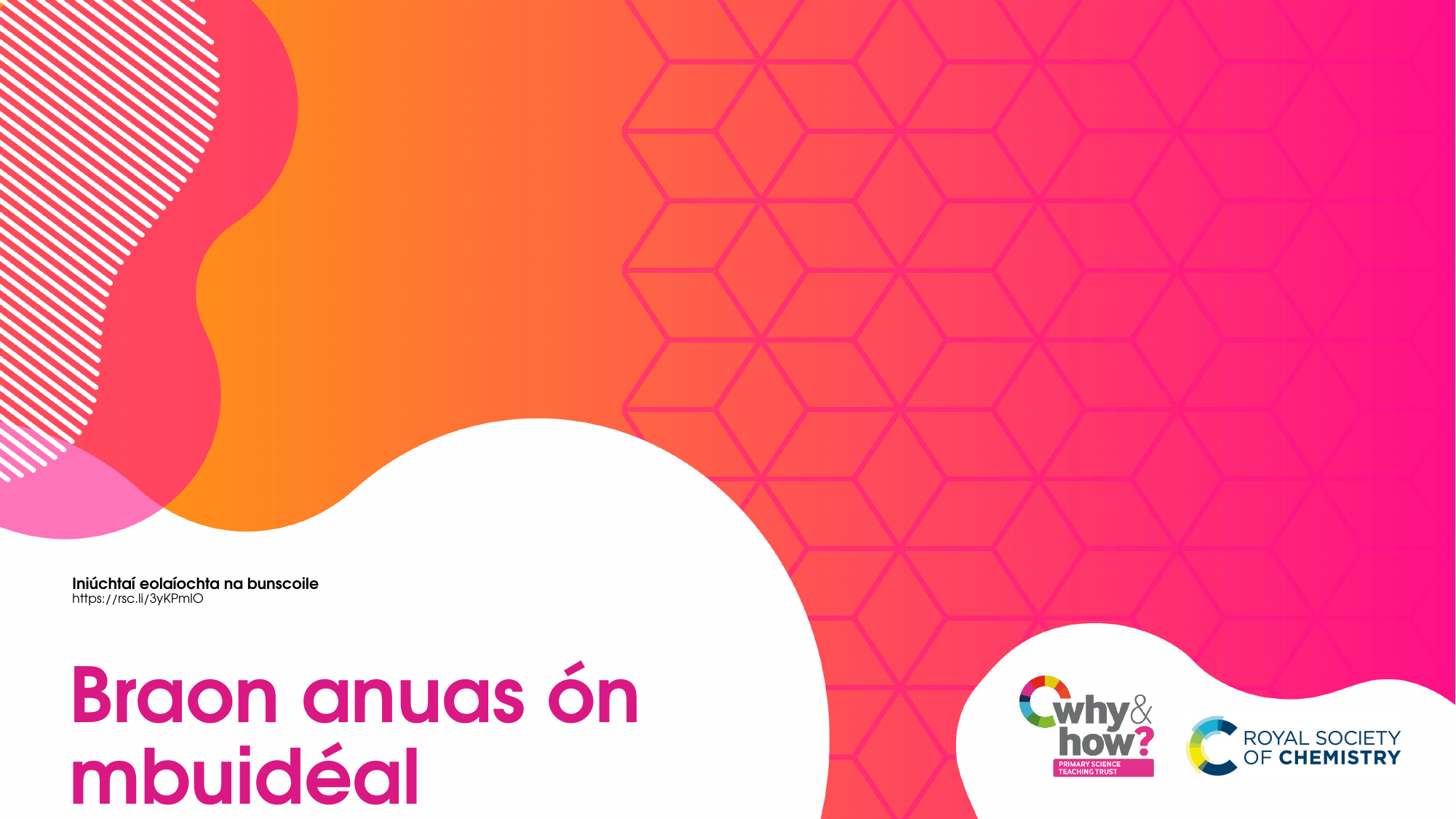

# Iniúchtaí eolaíochta na bunscoile https://rsc.li/3yKPmlO
Braon anuas ón mbuidéal